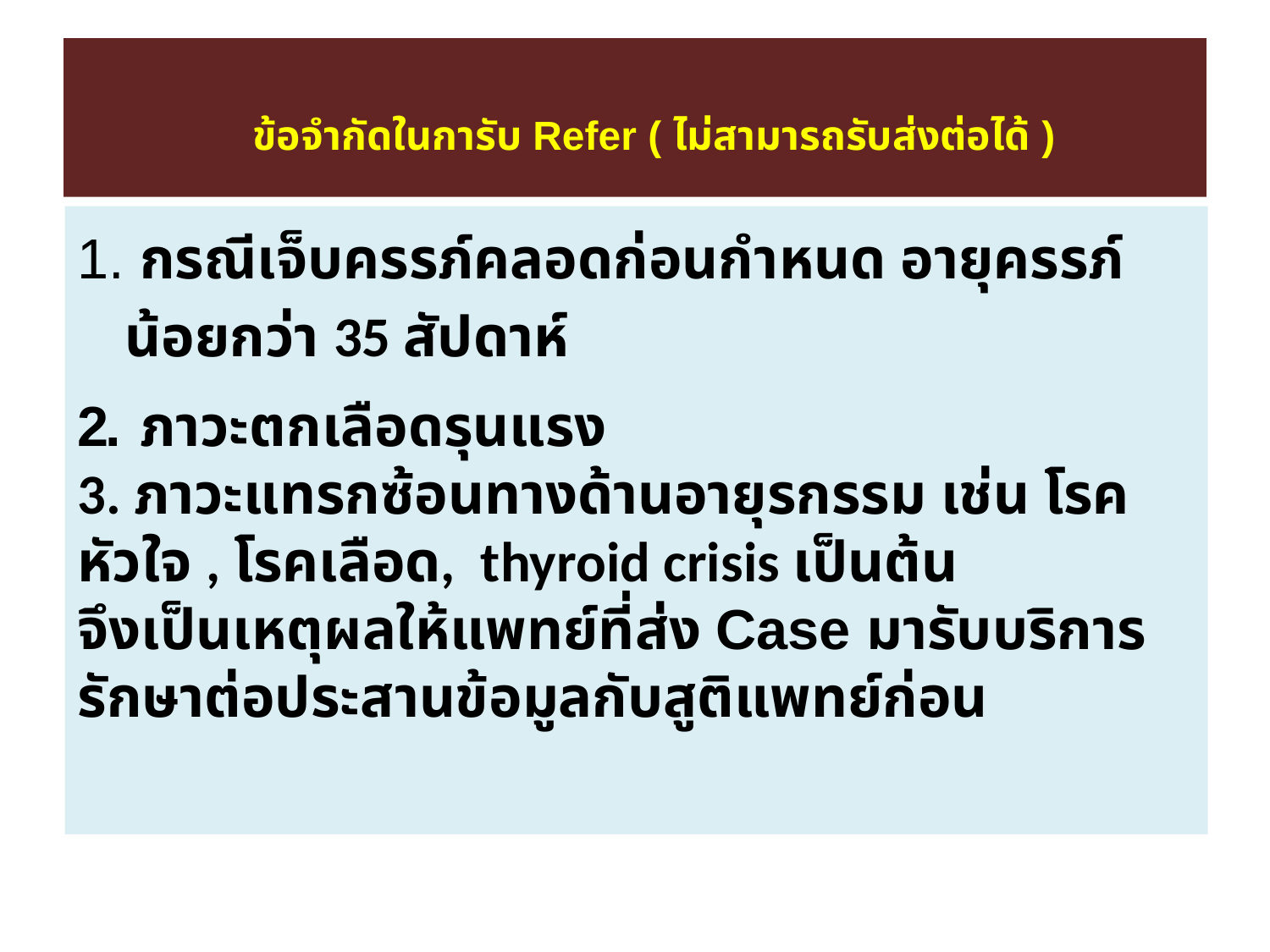

# ข้อจำกัดในการับ Refer ( ไม่สามารถรับส่งต่อได้ )
 กรณีเจ็บครรภ์คลอดก่อนกำหนด อายุครรภ์น้อยกว่า 35 สัปดาห์
 ภาวะตกเลือดรุนแรง
3. ภาวะแทรกซ้อนทางด้านอายุรกรรม เช่น โรคหัวใจ , โรคเลือด,  thyroid crisis เป็นต้น
จึงเป็นเหตุผลให้แพทย์ที่ส่ง Case มารับบริการรักษาต่อประสานข้อมูลกับสูติแพทย์ก่อน